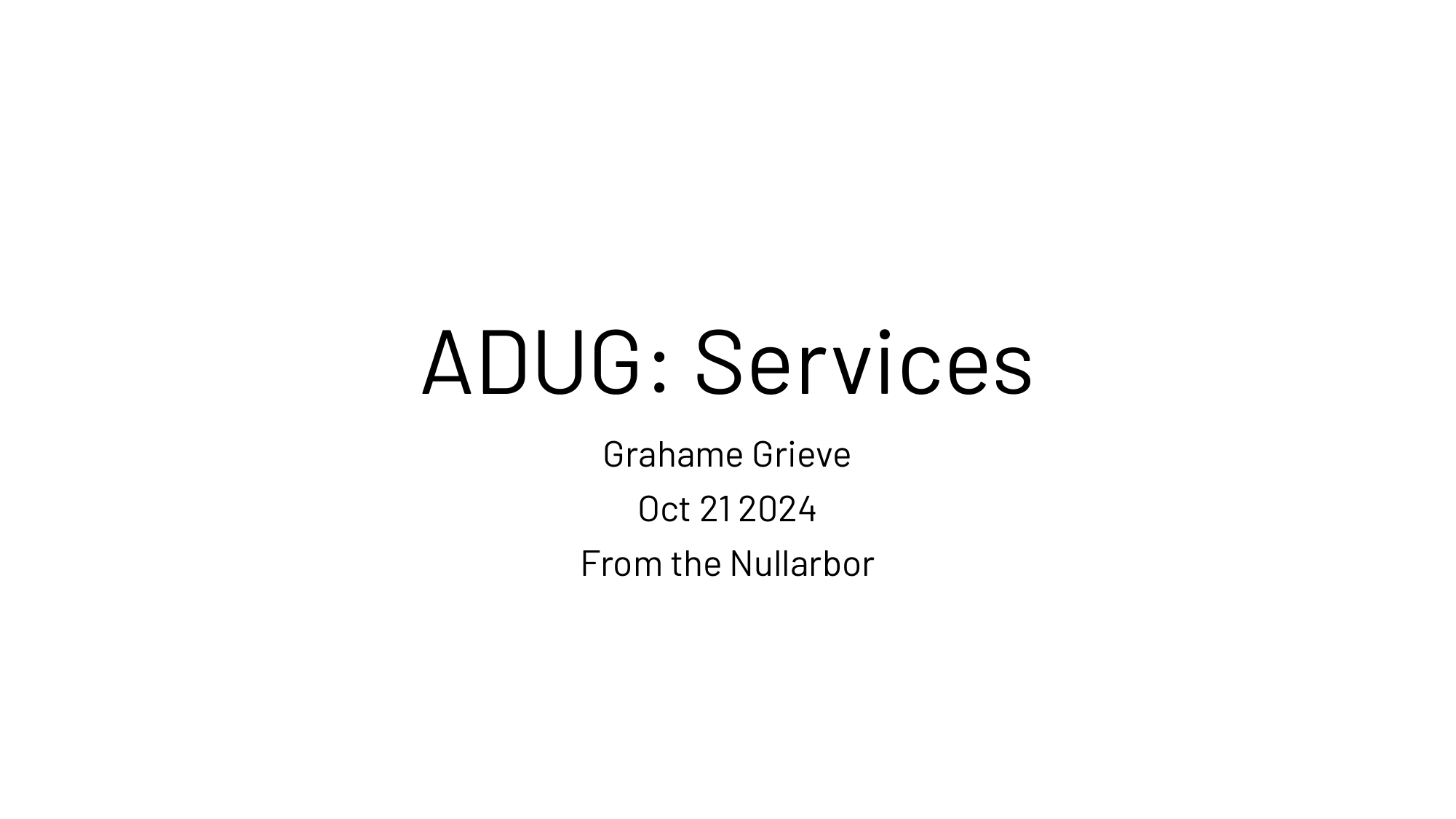

# ADUG: Services
Grahame Grieve
Oct 21 2024
From the Nullarbor